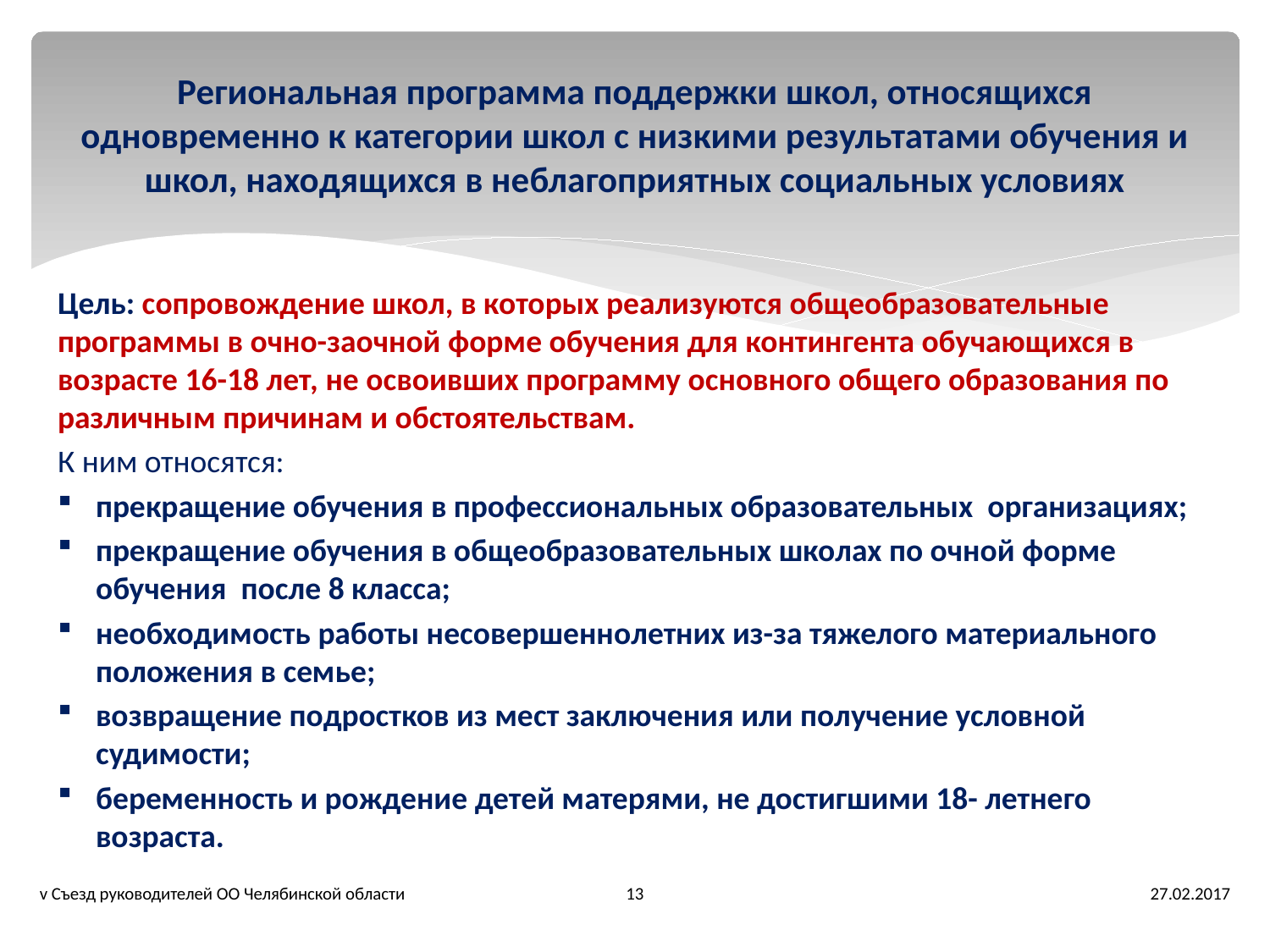

# Региональная программа поддержки школ, относящихся одновременно к категории школ с низкими результатами обучения и школ, находящихся в неблагоприятных социальных условиях
Цель: сопровождение школ, в которых реализуются общеобразовательные программы в очно-заочной форме обучения для контингента обучающихся в возрасте 16-18 лет, не освоивших программу основного общего образования по различным причинам и обстоятельствам.
К ним относятся:
прекращение обучения в профессиональных образовательных  организациях;
прекращение обучения в общеобразовательных школах по очной форме обучения  после 8 класса;
необходимость работы несовершеннолетних из-за тяжелого материального положения в семье;
возвращение подростков из мест заключения или получение условной судимости;
беременность и рождение детей матерями, не достигшими 18- летнего возраста.
13
v Съезд руководителей ОО Челябинской области
27.02.2017